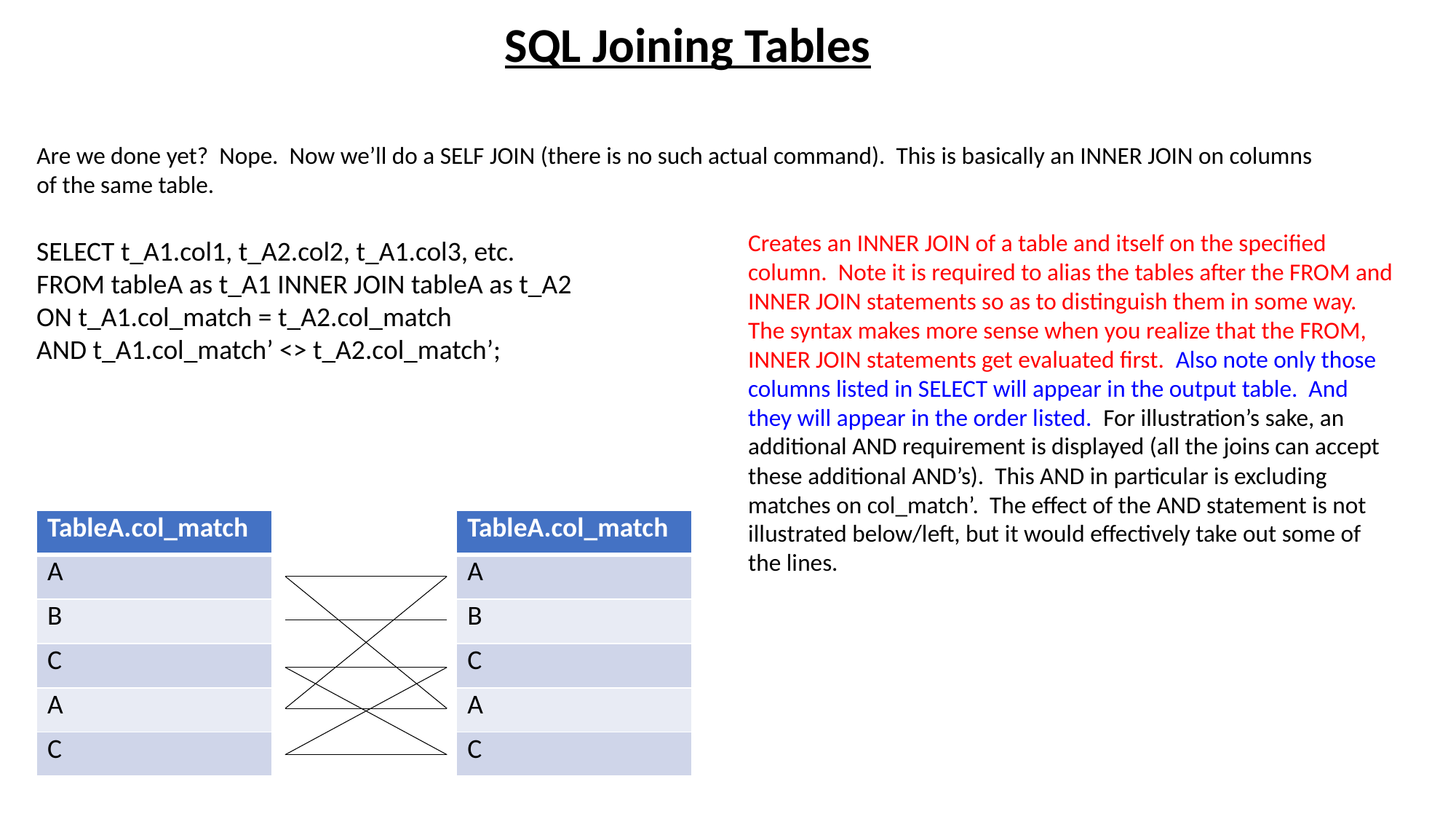

SQL Joining Tables
Are we done yet?  Nope.  Now we’ll do a SELF JOIN (there is no such actual command).  This is basically an INNER JOIN on columns of the same table.
Creates an INNER JOIN of a table and itself on the specified column.  Note it is required to alias the tables after the FROM and INNER JOIN statements so as to distinguish them in some way.  The syntax makes more sense when you realize that the FROM, INNER JOIN statements get evaluated first.  Also note only those columns listed in SELECT will appear in the output table.  And they will appear in the order listed.  For illustration’s sake, an additional AND requirement is displayed (all the joins can accept these additional AND’s).  This AND in particular is excluding matches on col_match’.  The effect of the AND statement is not illustrated below/left, but it would effectively take out some of the lines.
SELECT t_A1.col1, t_A2.col2, t_A1.col3, etc.
FROM tableA as t_A1 INNER JOIN tableA as t_A2
ON t_A1.col_match = t_A2.col_match
AND t_A1.col_match’ <> t_A2.col_match’;
| TableA.col\_match |
| --- |
| A |
| B |
| C |
| A |
| C |
| TableA.col\_match |
| --- |
| A |
| B |
| C |
| A |
| C |